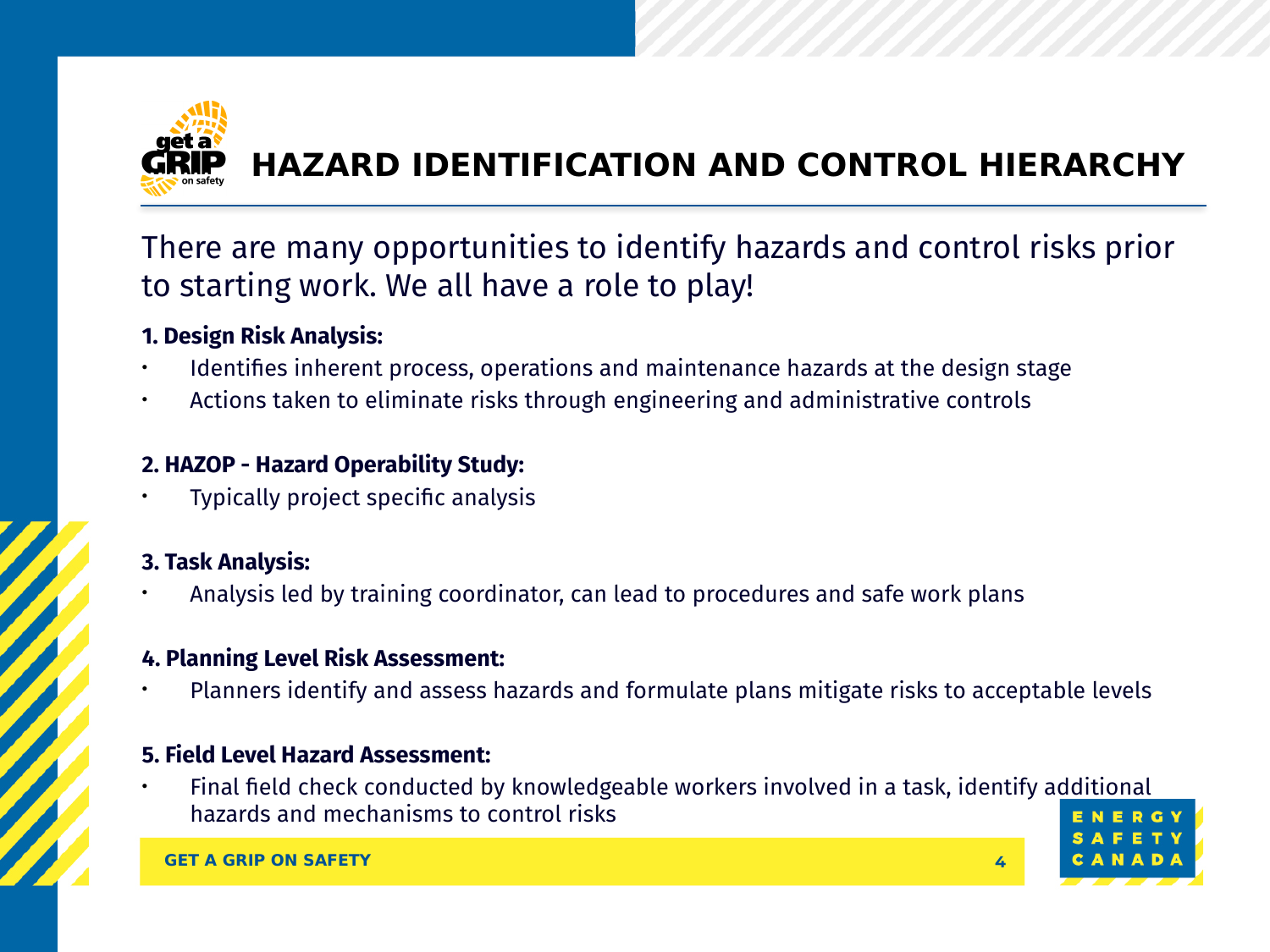

# Hazard identification and control hierarchy
There are many opportunities to identify hazards and control risks prior to starting work. We all have a role to play!
1. Design Risk Analysis:
Identifies inherent process, operations and maintenance hazards at the design stage
Actions taken to eliminate risks through engineering and administrative controls

2. HAZOP - Hazard Operability Study:
Typically project specific analysis

3. Task Analysis:
Analysis led by training coordinator, can lead to procedures and safe work plans

4. Planning Level Risk Assessment:
Planners identify and assess hazards and formulate plans mitigate risks to acceptable levels

5. Field Level Hazard Assessment:
Final field check conducted by knowledgeable workers involved in a task, identify additional hazards and mechanisms to control risks
Get a grip on safety
4